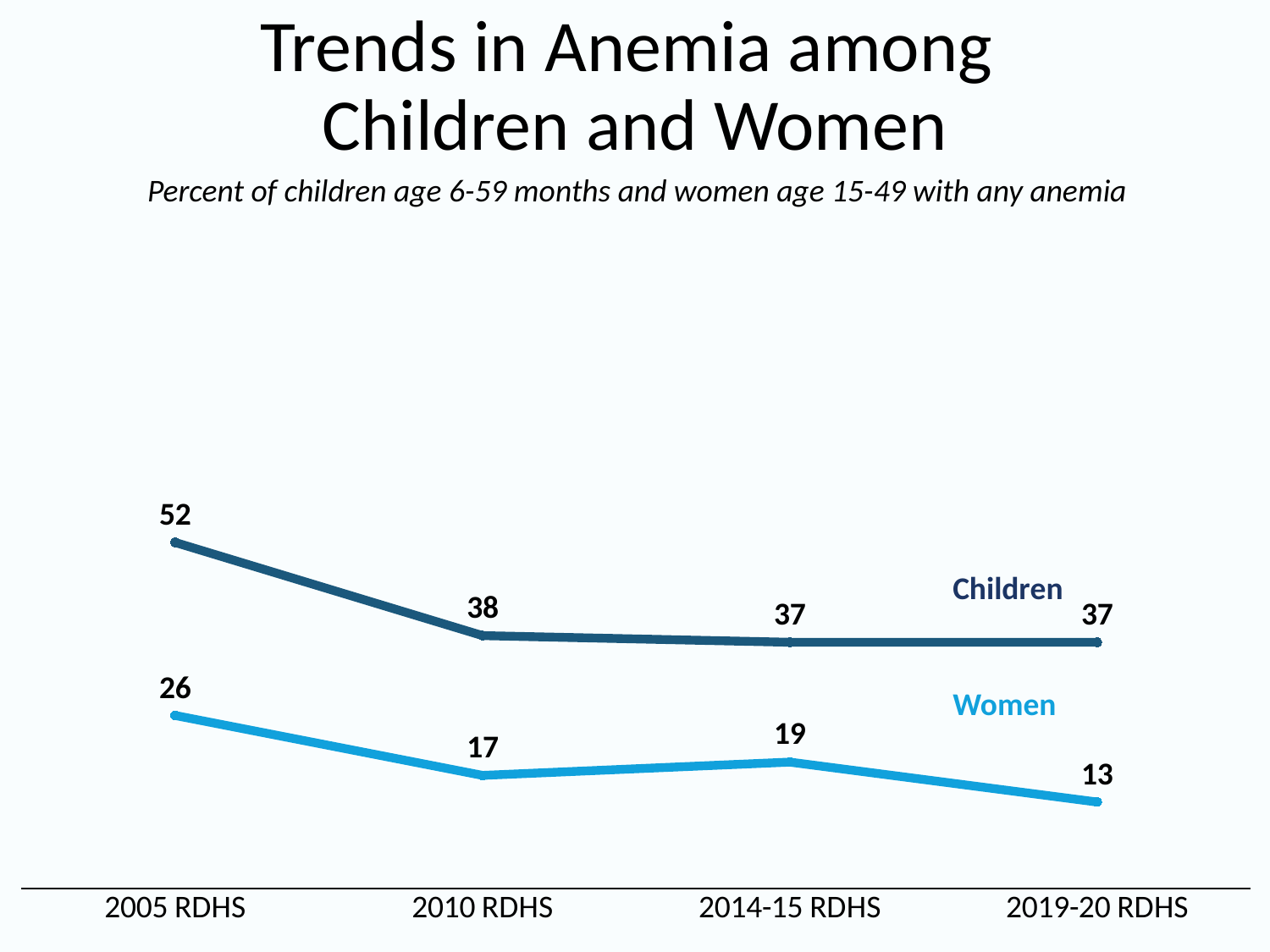

# Trends in Anemia among Children and Women
Percent of children age 6-59 months and women age 15-49 with any anemia

### Chart

| Category | Women | Children |
|---|---|---|
| 2005 RDHS | 26.0 | 52.0 |
| 2010 RDHS | 17.0 | 38.0 |
| 2014-15 RDHS | 19.0 | 37.0 |
| 2019-20 RDHS | 13.0 | 37.0 |
Children
Women